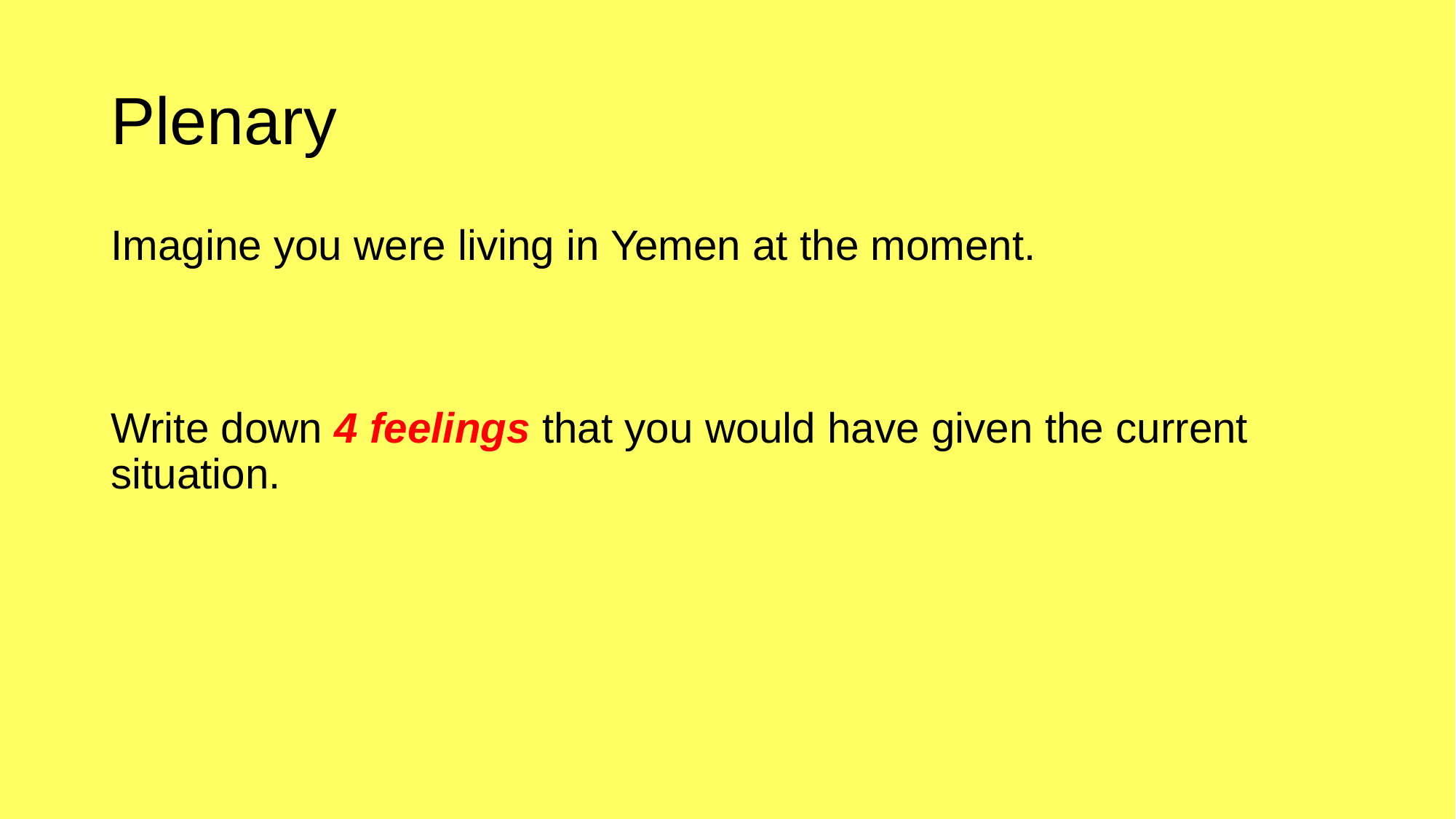

# Plenary
Imagine you were living in Yemen at the moment.

Write down 4 feelings that you would have given the current situation.